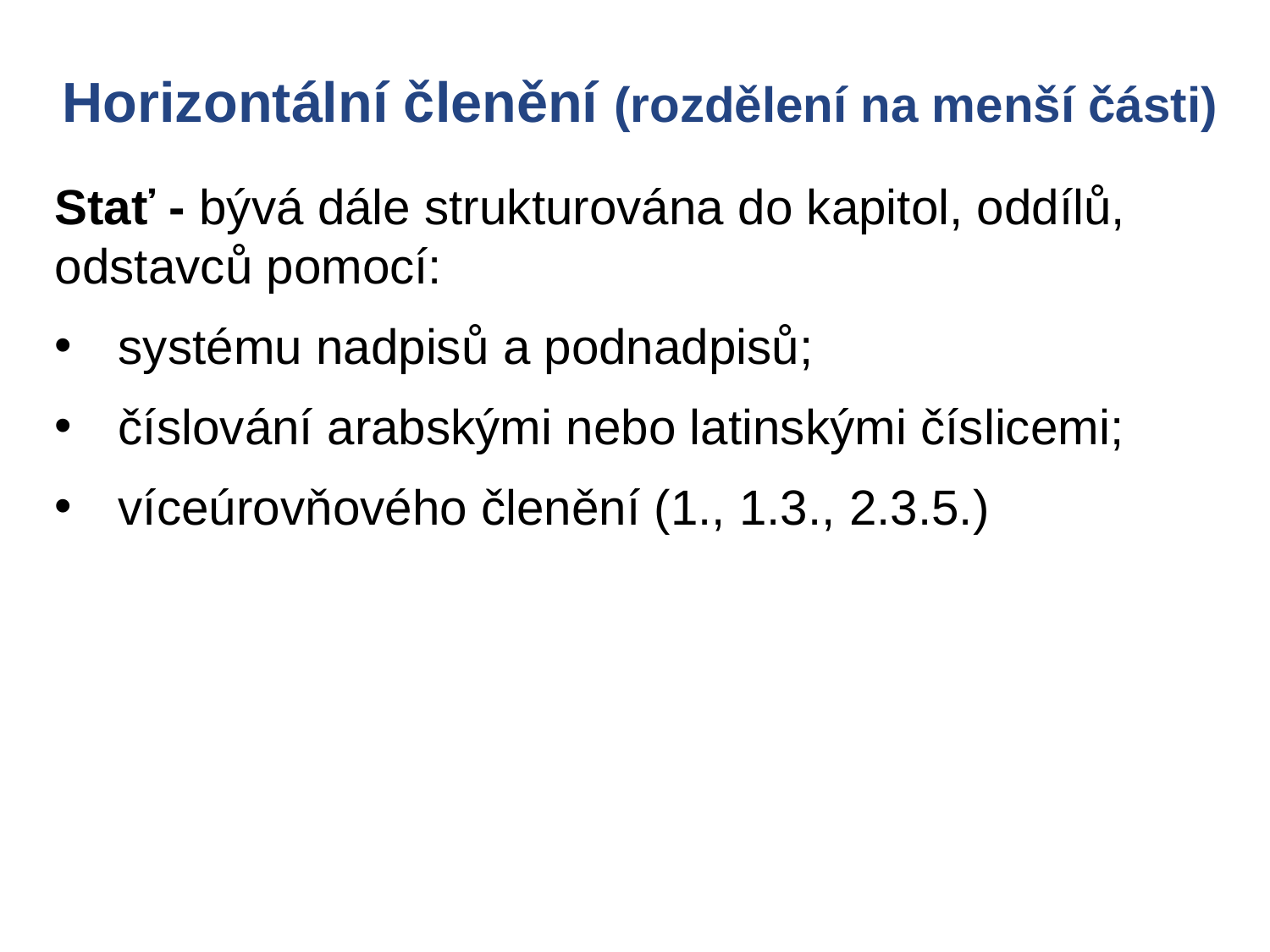

Horizontální členění (rozdělení na menší části)
Stať - bývá dále strukturována do kapitol, oddílů, odstavců pomocí:
systému nadpisů a podnadpisů;
číslování arabskými nebo latinskými číslicemi;
víceúrovňového členění (1., 1.3., 2.3.5.)